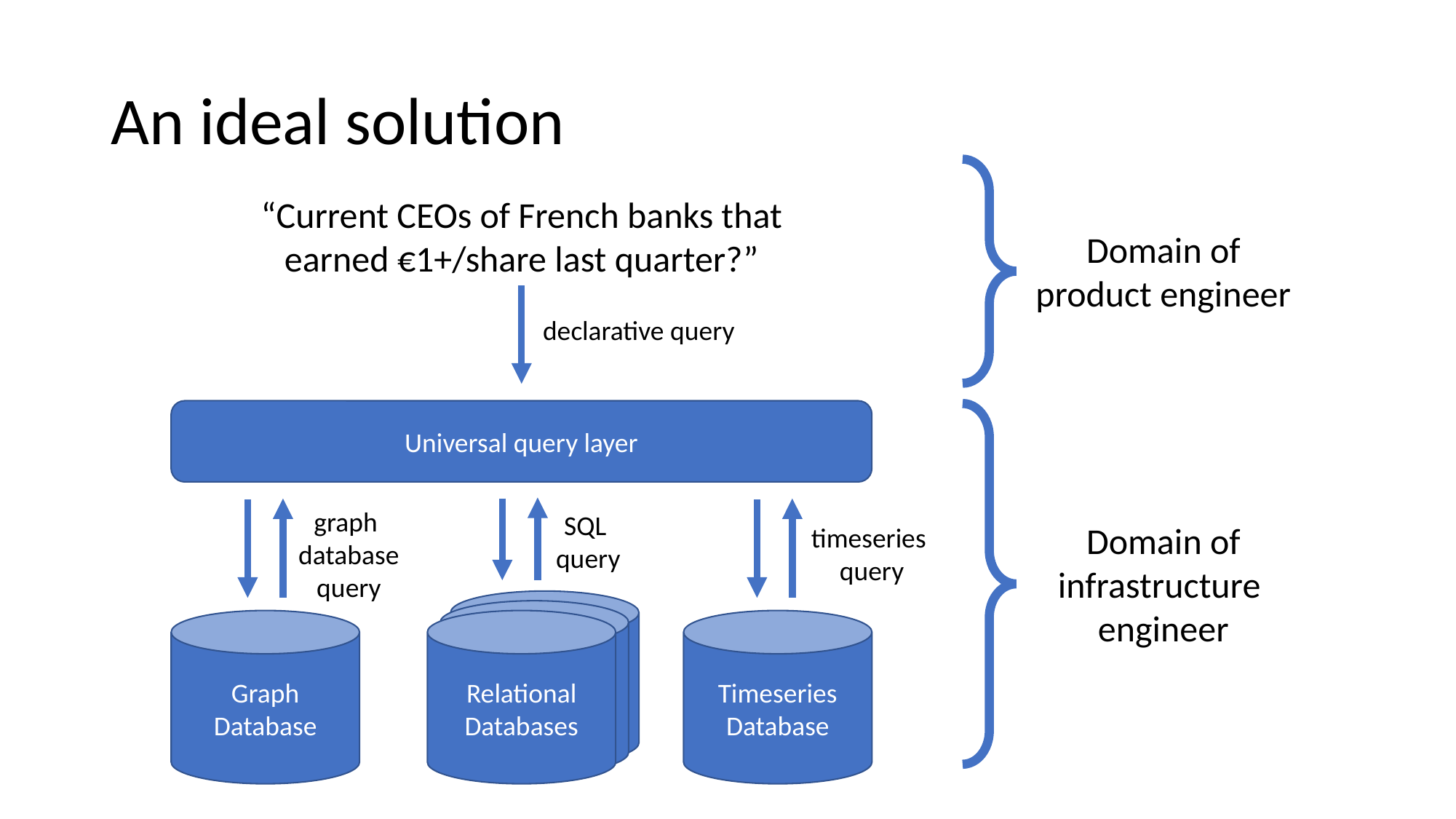

# An ideal solution

 “Current CEOs of French banks that
earned €1+/share last quarter?”
Domain of
product engineer
declarative query
Universal query layer
graph
database
query
SQL
query
timeseries
query

Domain of
infrastructure
engineer

Graph Database
Relational Databases
Timeseries Database